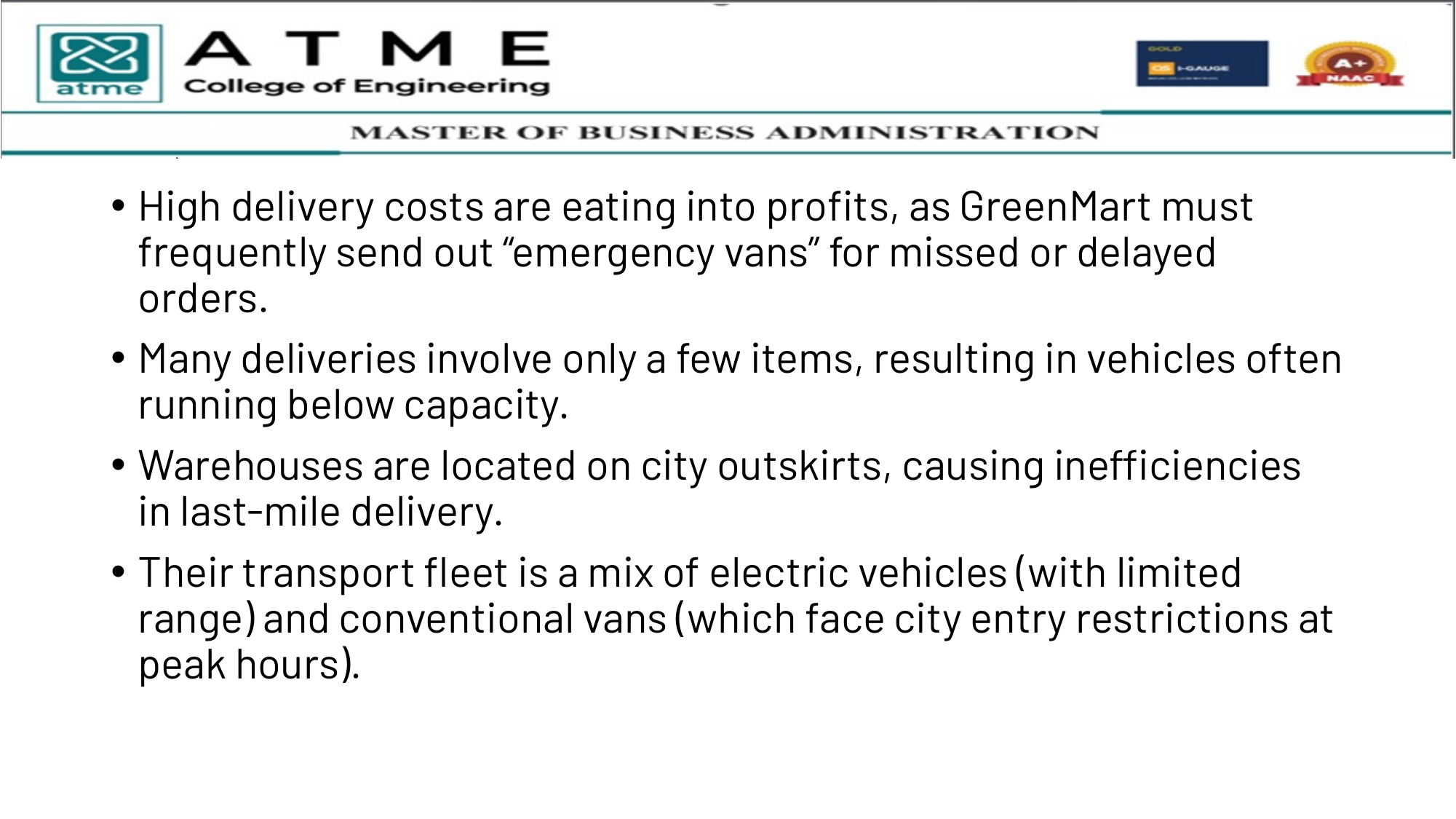

High delivery costs are eating into profits, as GreenMart must frequently send out “emergency vans” for missed or delayed orders.
Many deliveries involve only a few items, resulting in vehicles often running below capacity.
Warehouses are located on city outskirts, causing inefficiencies in last-mile delivery.
Their transport fleet is a mix of electric vehicles (with limited range) and conventional vans (which face city entry restrictions at peak hours).